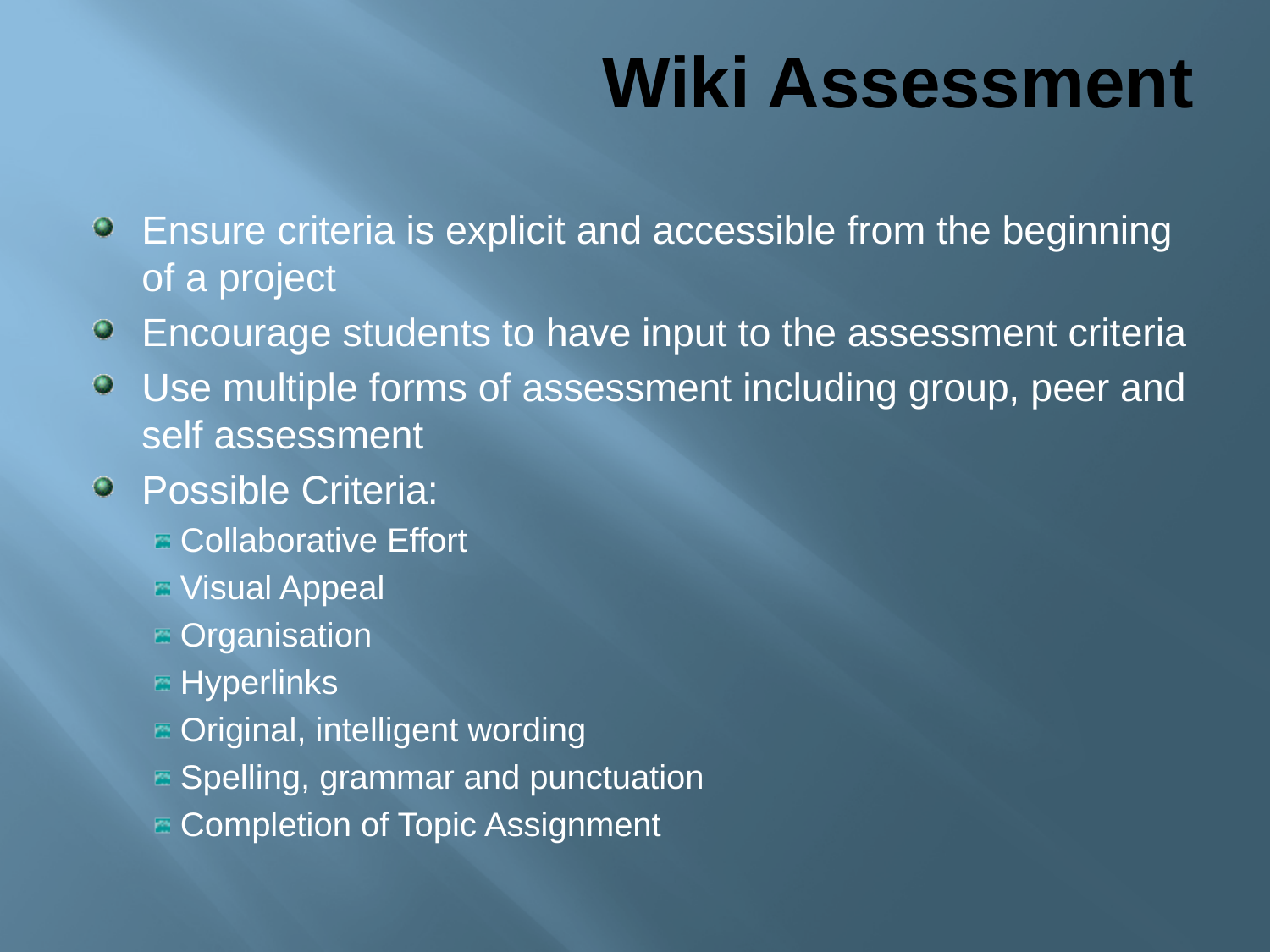

# Wiki Assessment
Ensure criteria is explicit and accessible from the beginning of a project
Encourage students to have input to the assessment criteria
Use multiple forms of assessment including group, peer and self assessment
Possible Criteria:
Collaborative Effort
Visual Appeal
Organisation
Hyperlinks
Original, intelligent wording
Spelling, grammar and punctuation
Completion of Topic Assignment